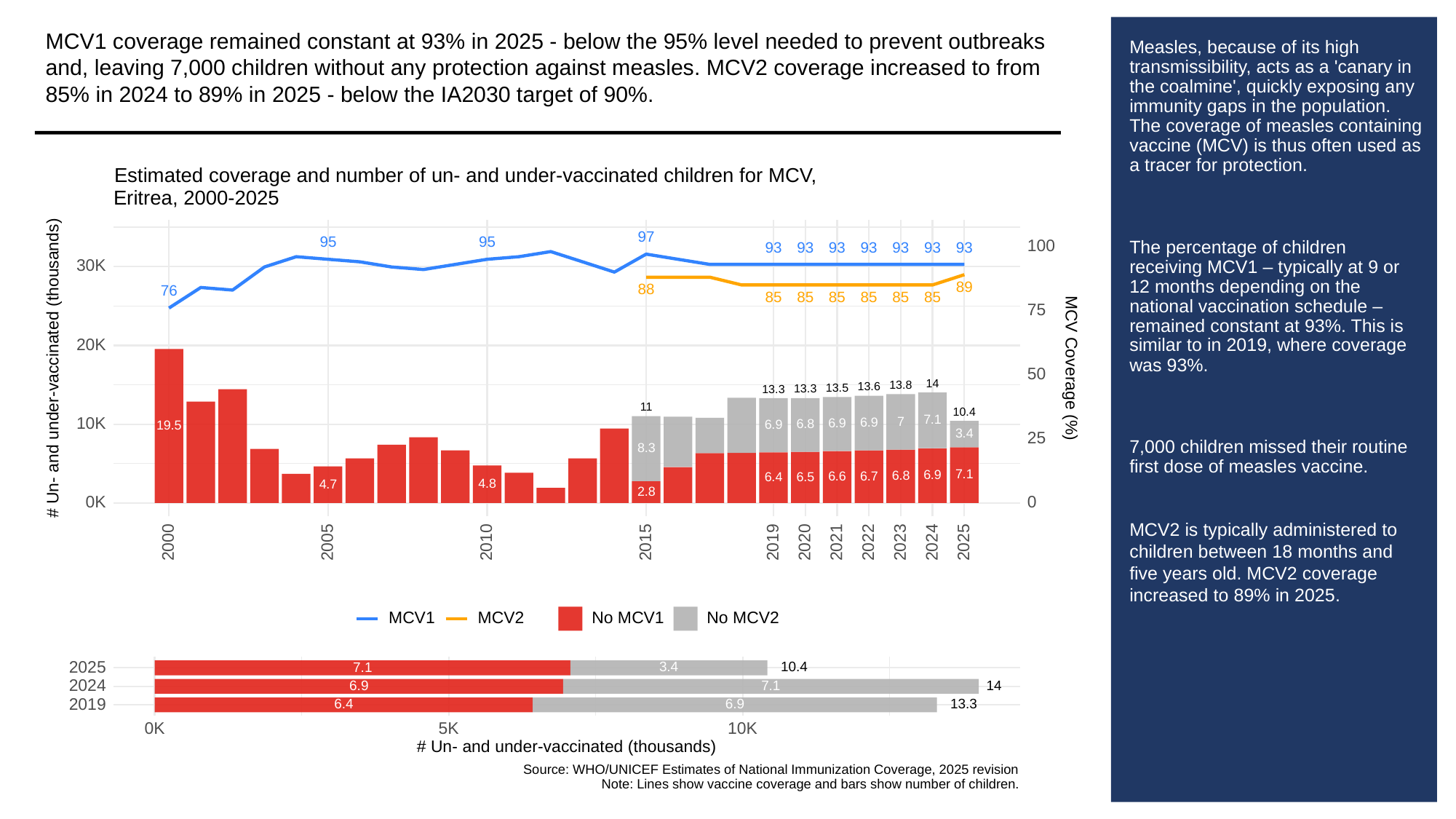

MCV1 coverage remained constant at 93% in 2025 - below the 95% level needed to prevent outbreaks and, leaving 7,000 children without any protection against measles. MCV2 coverage increased to from 85% in 2024 to 89% in 2025 - below the IA2030 target of 90%.
# Measles, because of its high transmissibility, acts as a 'canary in the coalmine', quickly exposing any immunity gaps in the population. The coverage of measles containing vaccine (MCV) is thus often used as a tracer for protection.

The percentage of children receiving MCV1 – typically at 9 or 12 months depending on the national vaccination schedule – remained constant at 93%. This is similar to in 2019, where coverage was 93%.

7,000 children missed their routine first dose of measles vaccine.

MCV2 is typically administered to children between 18 months and five years old. MCV2 coverage increased to 89% in 2025.

Estimated coverage and number of un- and under-vaccinated children for MCV,
Eritrea, 2000-2025

97
95
95
100
93
93
93
93
93
93
93

30K

89
88
76
85
85
85
85
85
85
75

20K

# Un- and under-vaccinated (thousands)
MCV Coverage (%)
50
14
13.8
13.6
13.5

13.3
13.3

11
10.4
7.1

7

10K
6.9
6.9
6.8
6.9

19.5

3.4
25

8.3

7.1
6.9
6.8
6.7
6.6
6.5

6.4

4.8
4.7

2.8

0K
0

2023
2000
2005
2010
2015
2019
2020
2021
2022
2024
2025

MCV1
MCV2
No MCV1
No MCV2

2025
3.4
10.4
7.1

2024
6.9
7.1
14

2019
13.3
6.4
6.9

0K
10K
5K
# Un- and under-vaccinated (thousands)
Source: WHO/UNICEF Estimates of National Immunization Coverage, 2025 revision
Note: Lines show vaccine coverage and bars show number of children.